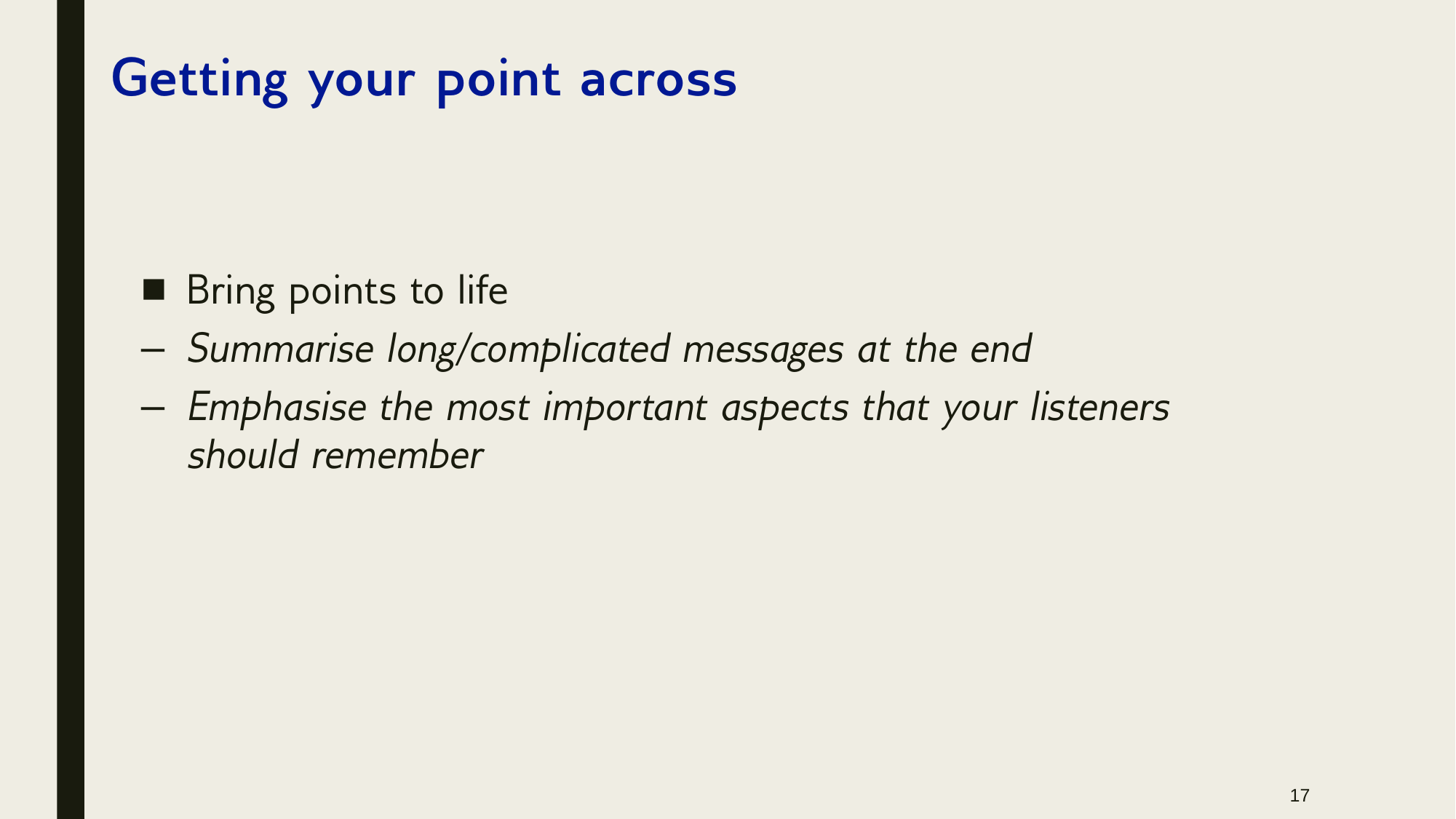

# Getting your point across

Bring points to life
Summarise long/complicated messages at the end
Emphasise the most important aspects that your listeners should remember

17